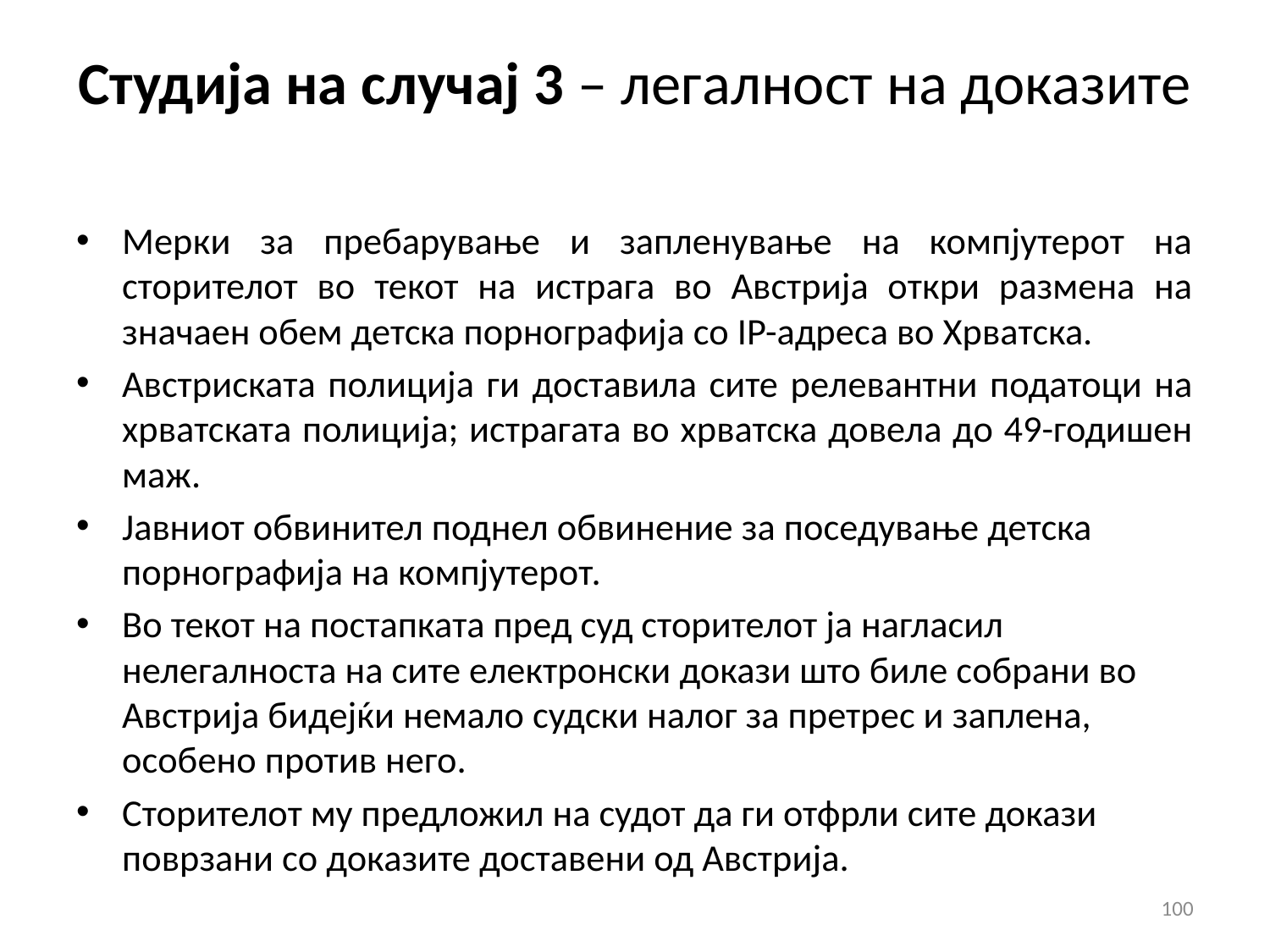

# Студија на случај 3 – легалност на доказите
Мерки за пребарување и запленување на компјутерот на сторителот во текот на истрага во Австрија откри размена на значаен обем детска порнографија со IP-адреса во Хрватска.
Австриската полиција ги доставила сите релевантни податоци на хрватската полиција; истрагата во хрватска довела до 49-годишен маж.
Јавниот обвинител поднел обвинение за поседување детска порнографија на компјутерот.
Во текот на постапката пред суд сторителот ја нагласил нелегалноста на сите електронски докази што биле собрани во Австрија бидејќи немало судски налог за претрес и заплена, особено против него.
Сторителот му предложил на судот да ги отфрли сите докази поврзани со доказите доставени од Австрија.

100